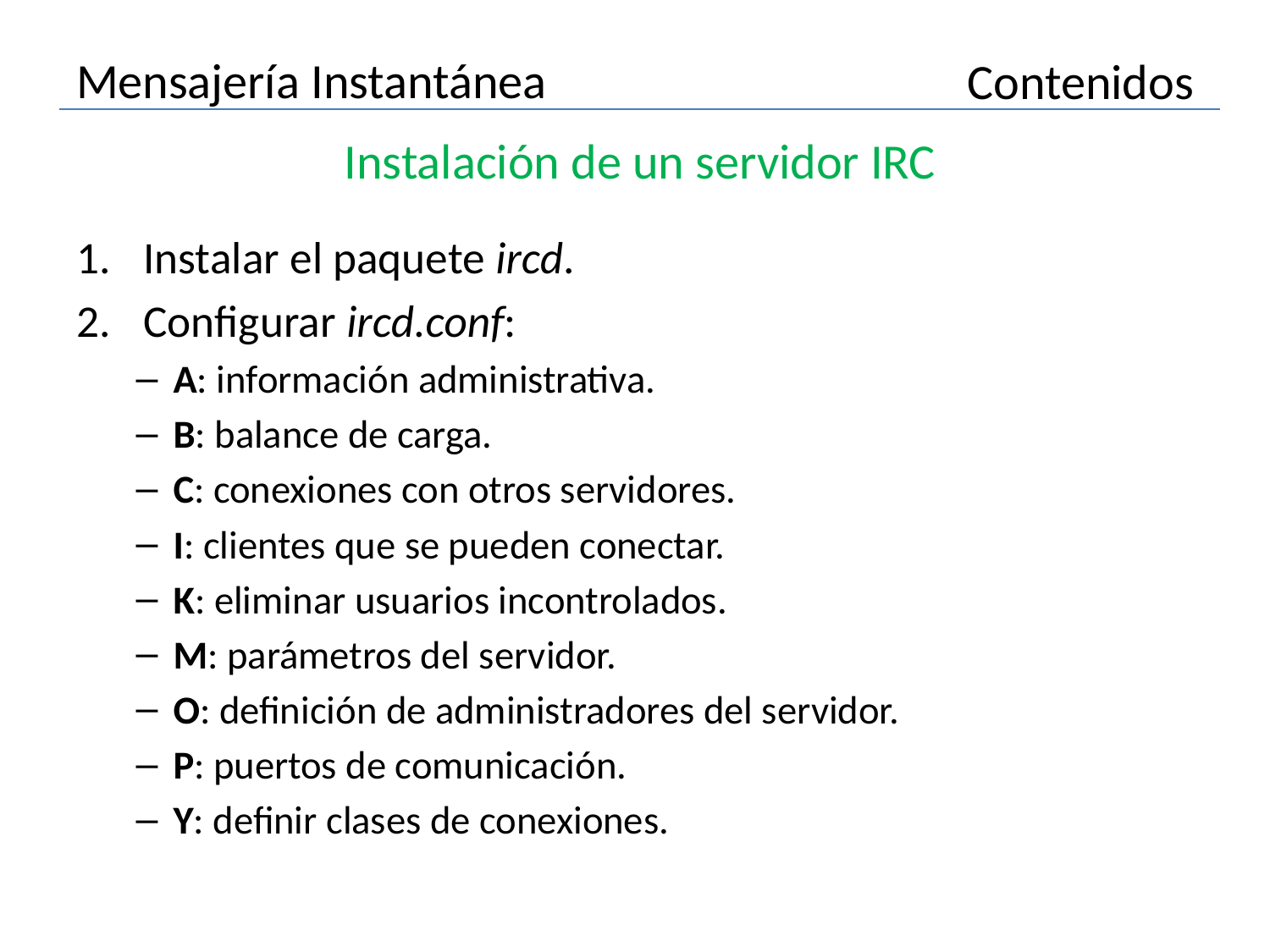

# Mensajería Instantánea
Contenidos
Instalación de un servidor IRC
Instalar el paquete ircd.
Configurar ircd.conf:
A: información administrativa.
B: balance de carga.
C: conexiones con otros servidores.
I: clientes que se pueden conectar.
K: eliminar usuarios incontrolados.
M: parámetros del servidor.
O: definición de administradores del servidor.
P: puertos de comunicación.
Y: definir clases de conexiones.